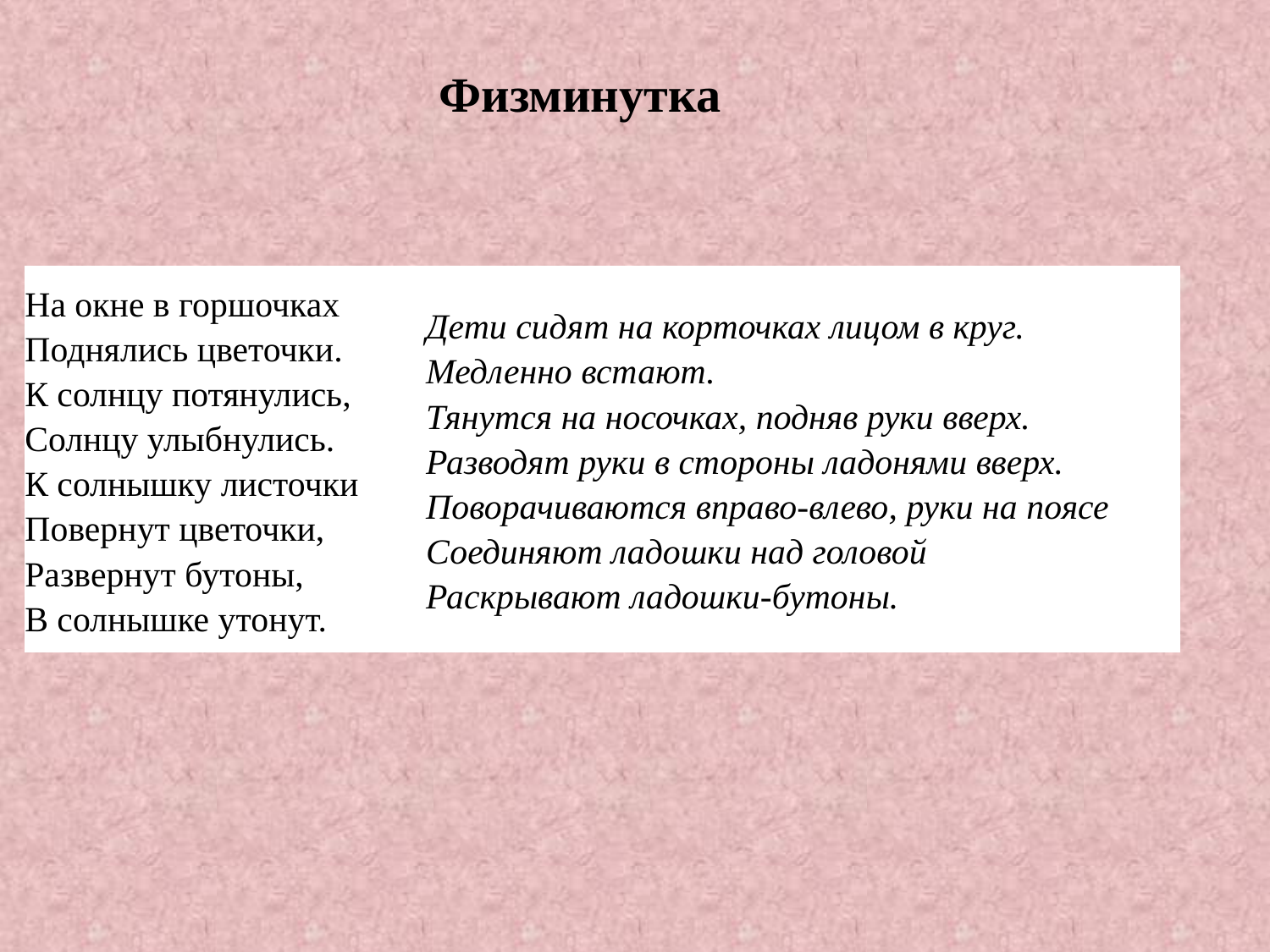

Физминутка
| На окне в горшочках  Поднялись цветочки.  К солнцу потянулись,  Солнцу улыбнулись.  К солнышку листочки  Повернут цветочки, Развернут бутоны,  В солнышке утонут. | Дети сидят на корточках лицом в круг. Медленно встают. Тянутся на носочках, подняв руки вверх. Разводят руки в стороны ладонями вверх. Поворачиваются вправо-влево, руки на поясе Соединяют ладошки над головой Раскрывают ладошки-бутоны. |
| --- | --- |